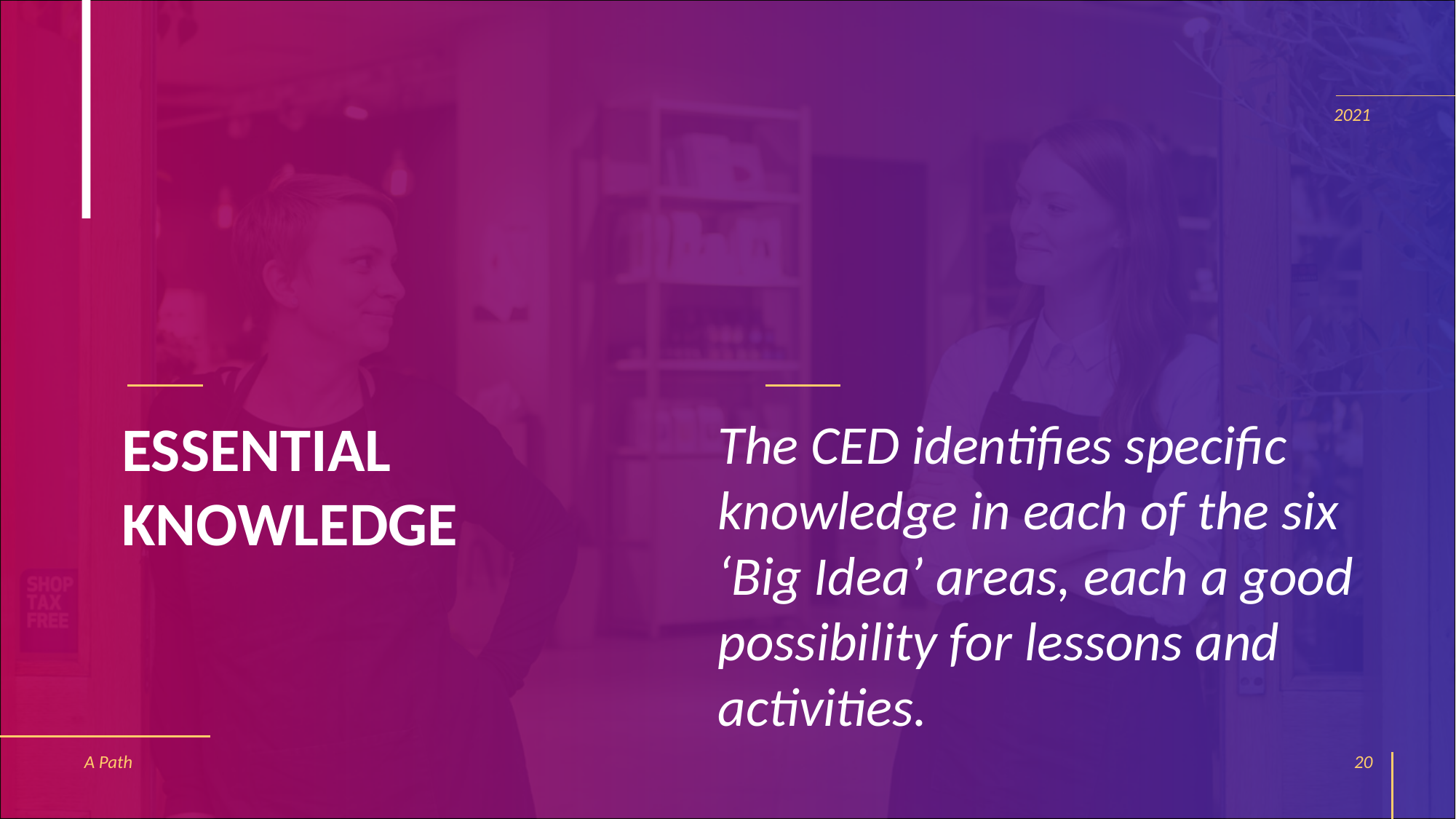

#
2021

ESSENTIAL
KNOWLEDGE
The CED identifies specific knowledge in each of the six ‘Big Idea’ areas, each a good possibility for lessons and activities.
A Path
20